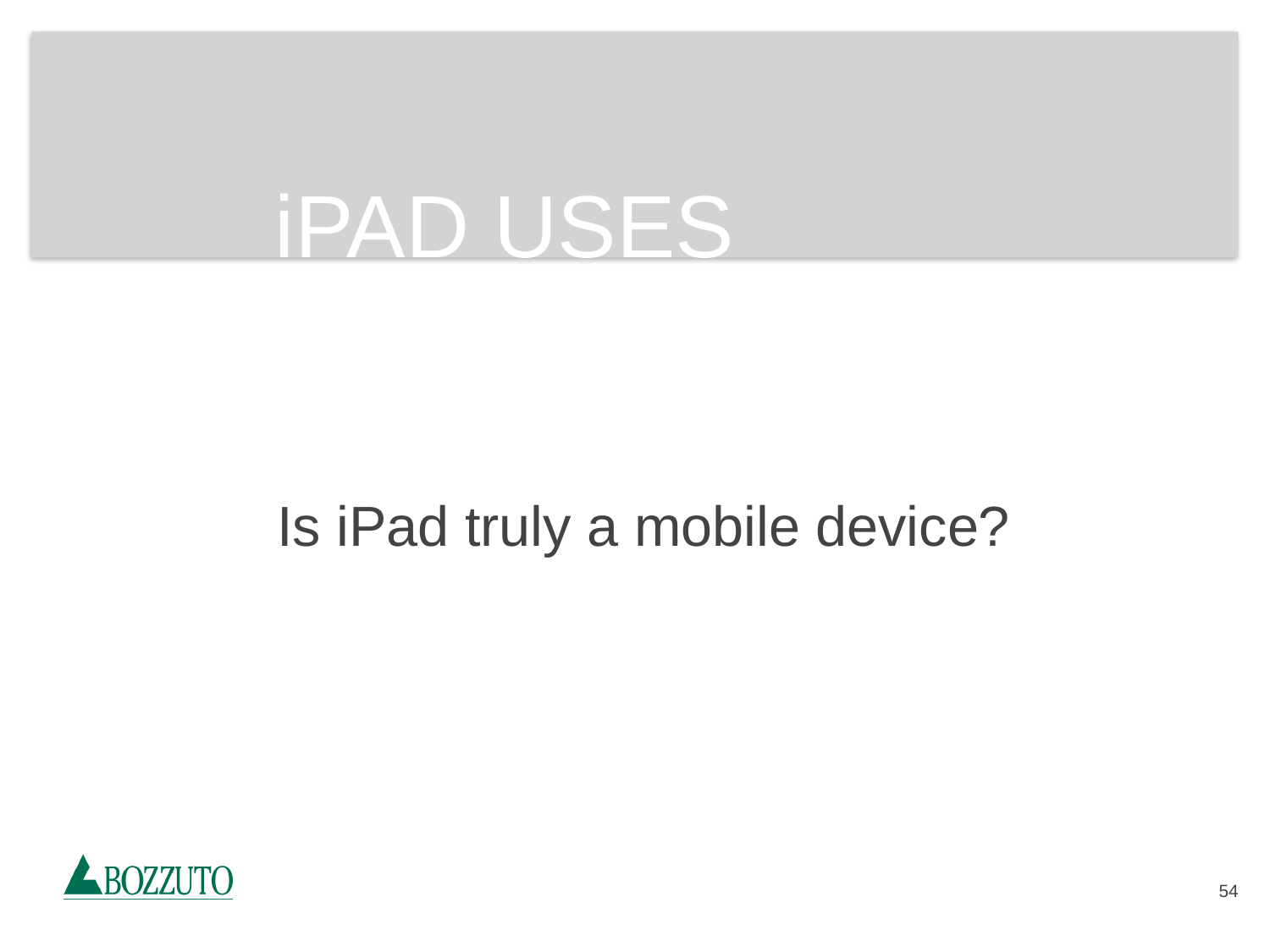

# iPAD USES
Is iPad truly a mobile device?